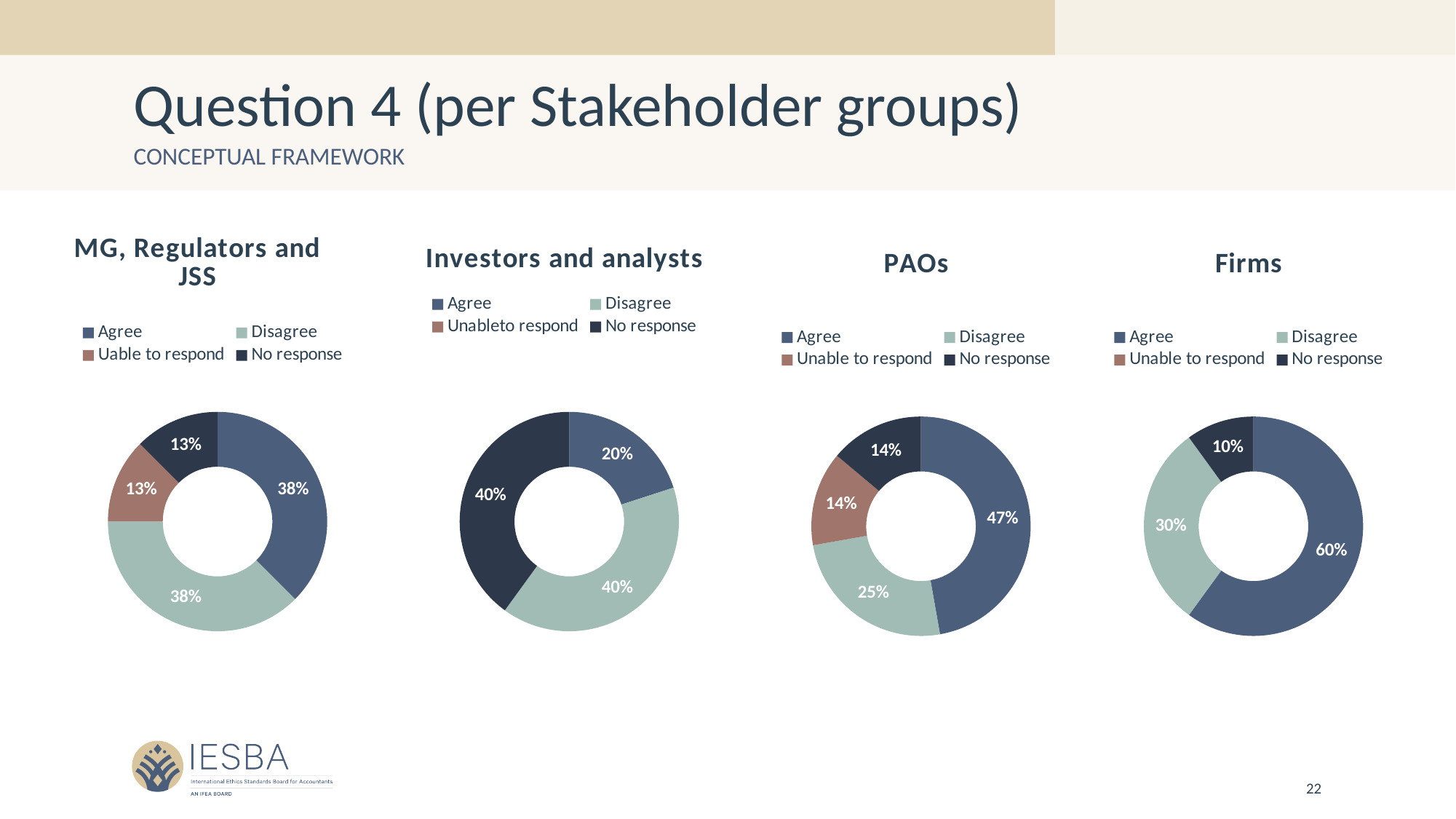

# Question 4 (per Stakeholder groups)
Conceptual framework

### Chart: MG, Regulators and JSS

| Category | Sales |
|---|---|
| Agree | 3.0 |
| Disagree | 3.0 |
| Uable to respond | 1.0 |
| No response | 1.0 |

### Chart: Investors and analysts

| Category | Sales |
|---|---|
| Agree | 1.0 |
| Disagree | 2.0 |
| Unableto respond | 0.0 |
| No response | 2.0 |

### Chart: PAOs

| Category | Sales |
|---|---|
| Agree | 17.0 |
| Disagree | 9.0 |
| Unable to respond | 5.0 |
| No response | 5.0 |

### Chart: Firms

| Category | Sales |
|---|---|
| Agree | 6.0 |
| Disagree | 3.0 |
| Unable to respond | 0.0 |
| No response | 1.0 |
22